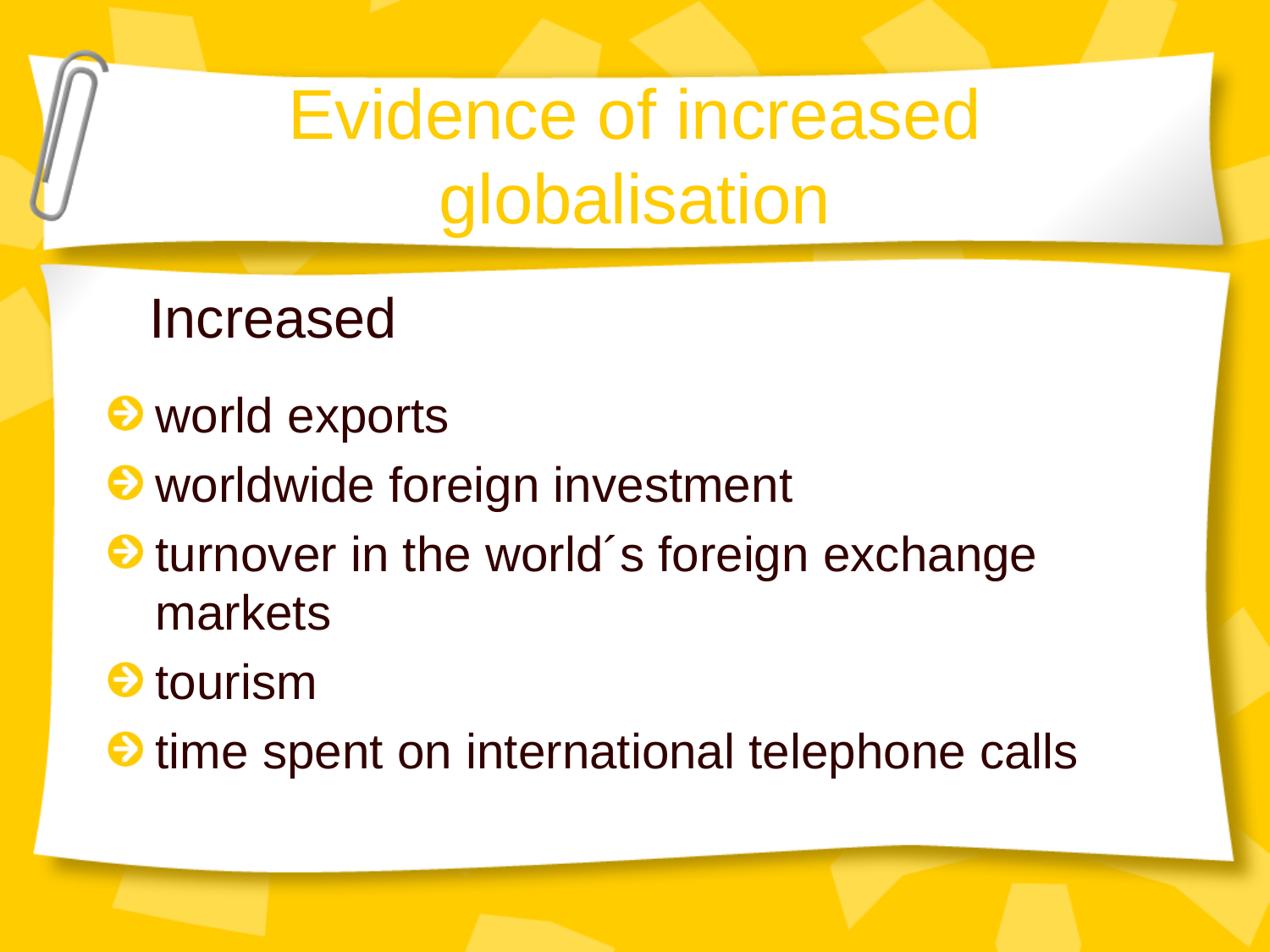

# Evidence of increased globalisation
   Increased

world exports
worldwide foreign investment
turnover in the world´s foreign exchange markets
tourism
time spent on international telephone calls